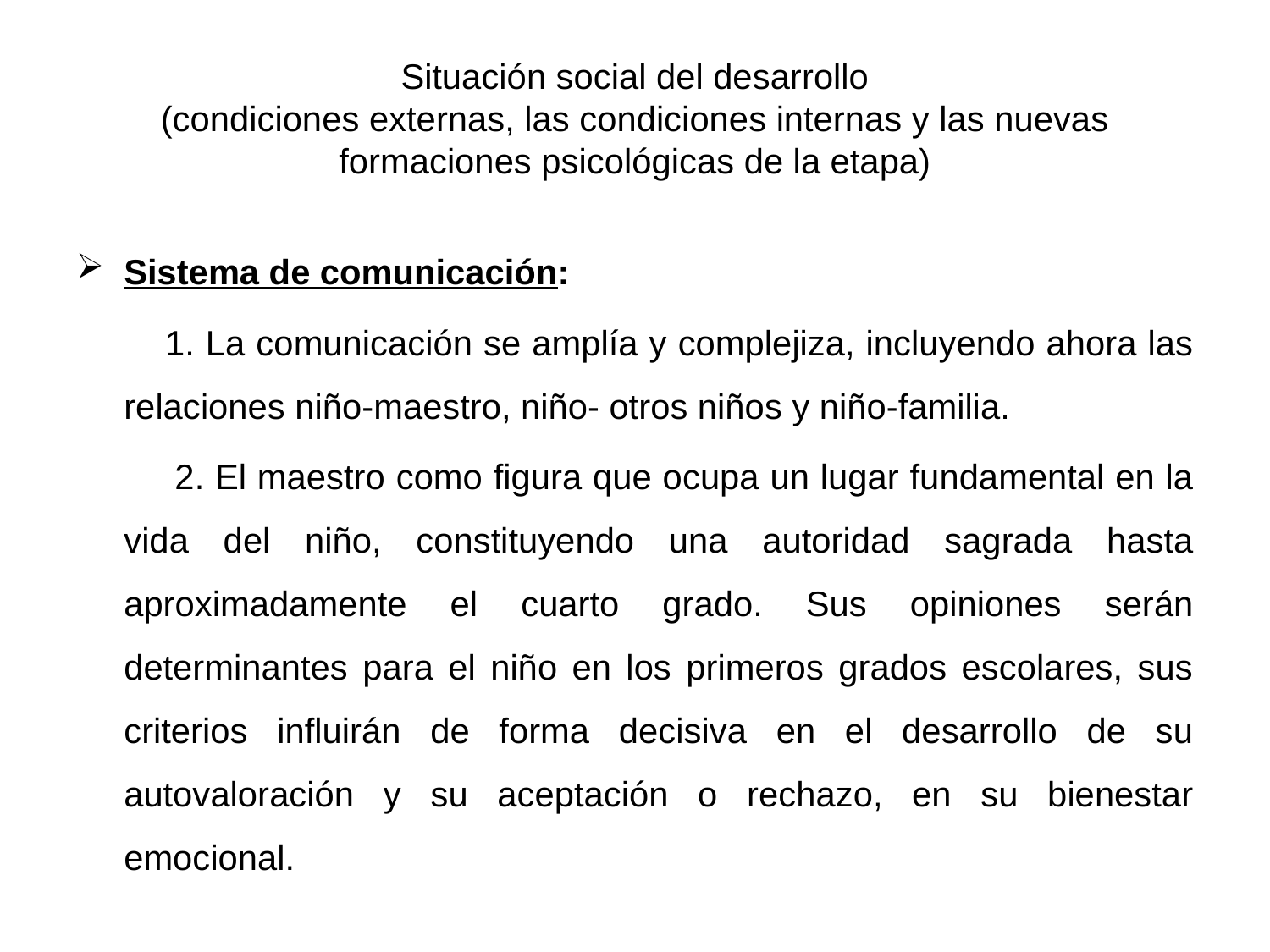

# Situación social del desarrollo (condiciones externas, las condiciones internas y las nuevas formaciones psicológicas de la etapa)
Sistema de comunicación:
        1. La comunicación se amplía y complejiza, incluyendo ahora las relaciones niño-maestro, niño- otros niños y niño-familia.
         2. El maestro como figura que ocupa un lugar fundamental en la vida del niño, constituyendo una autoridad sagrada hasta aproximadamente el cuarto grado. Sus opiniones serán determinantes para el niño en los primeros grados escolares, sus criterios influirán de forma decisiva en el desarrollo de su autovaloración y su aceptación o rechazo, en su bienestar emocional.